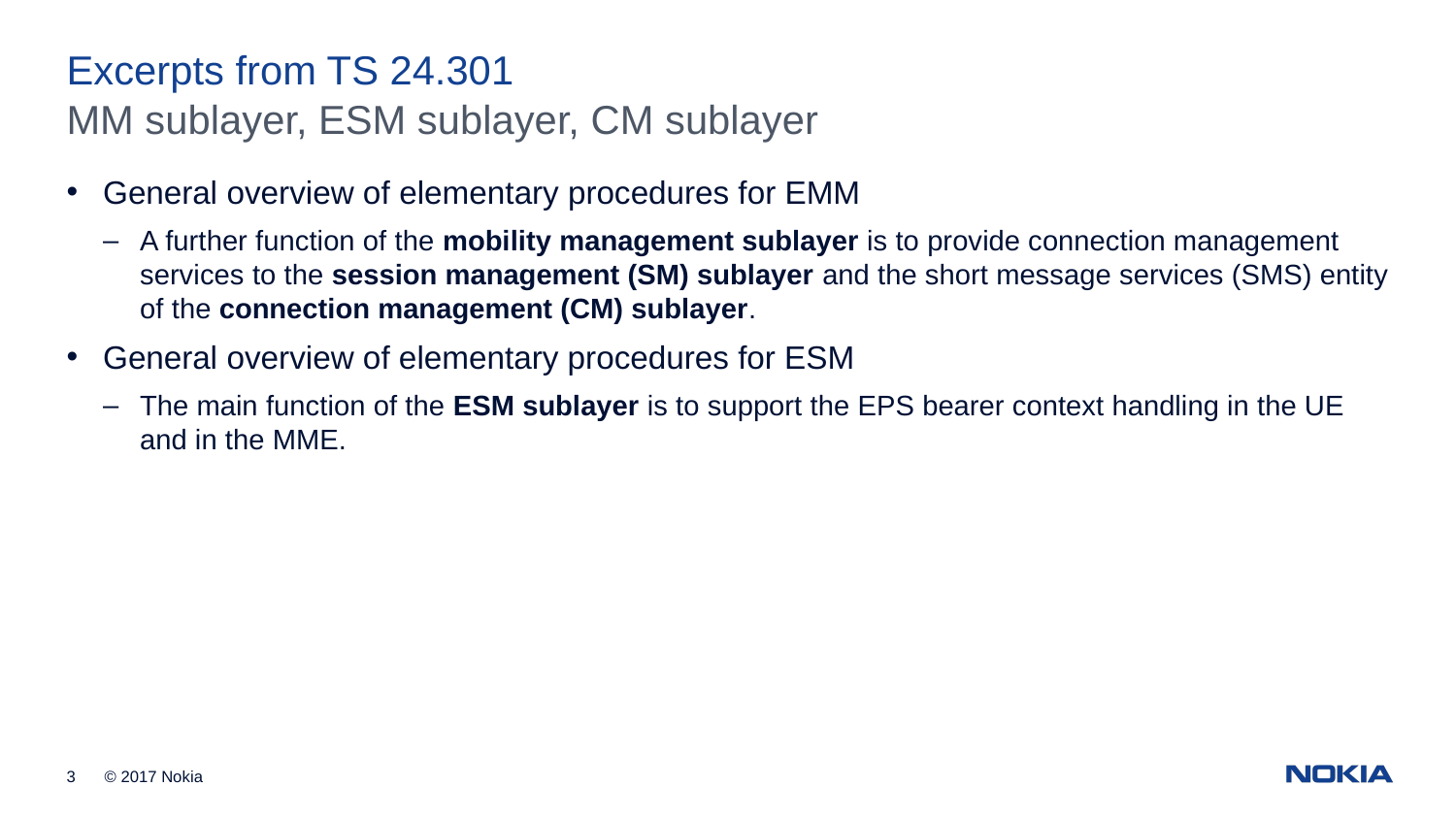

Excerpts from TS 24.301
MM sublayer, ESM sublayer, CM sublayer
General overview of elementary procedures for EMM
A further function of the mobility management sublayer is to provide connection management services to the session management (SM) sublayer and the short message services (SMS) entity of the connection management (CM) sublayer.
General overview of elementary procedures for ESM
The main function of the ESM sublayer is to support the EPS bearer context handling in the UE and in the MME.